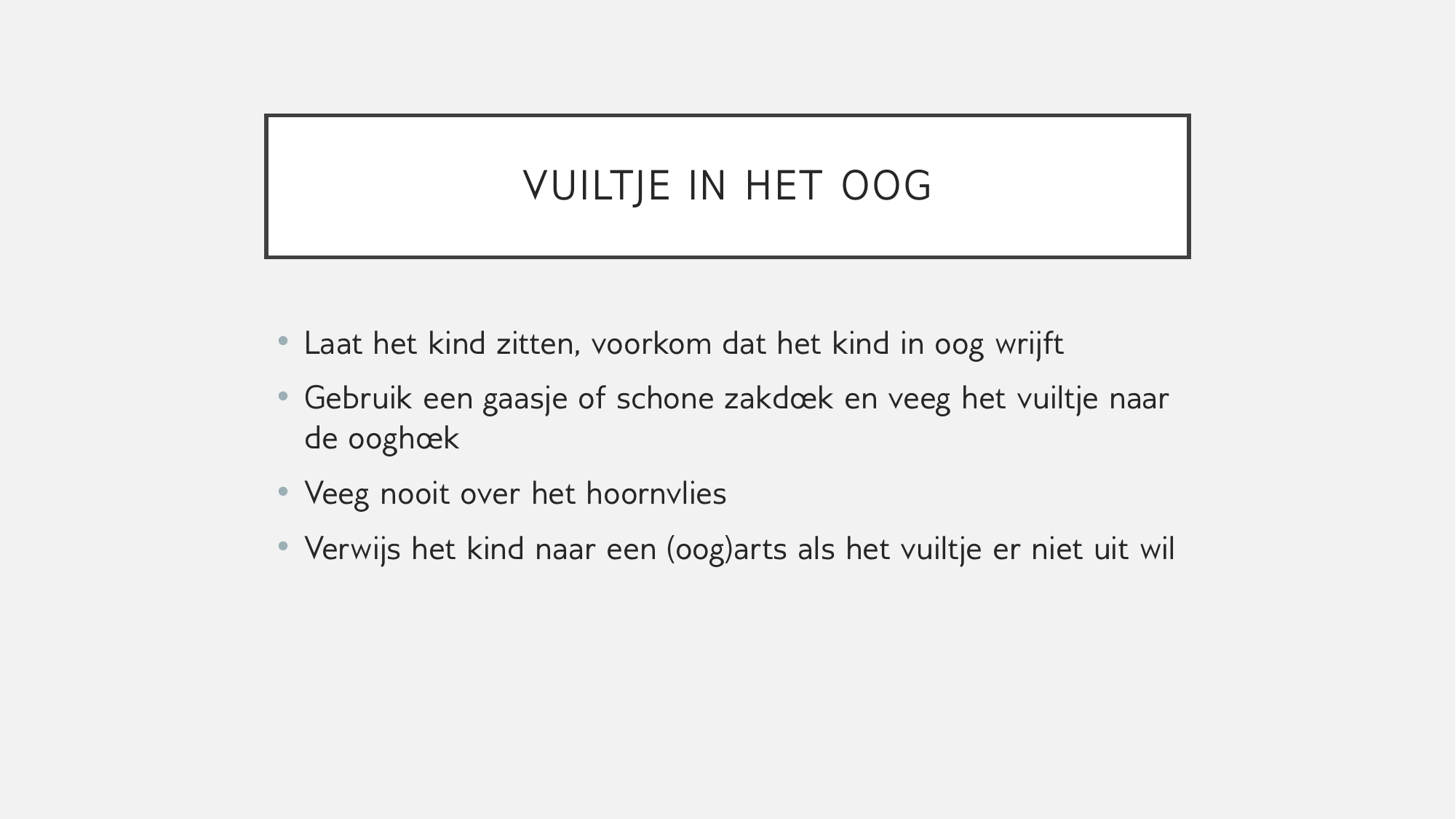

# Vuiltje in het oog
Laat het kind zitten, voorkom dat het kind in oog wrijft
Gebruik een gaasje of schone zakdoek en veeg het vuiltje naar de ooghoek
Veeg nooit over het hoornvlies
Verwijs het kind naar een (oog)arts als het vuiltje er niet uit wil